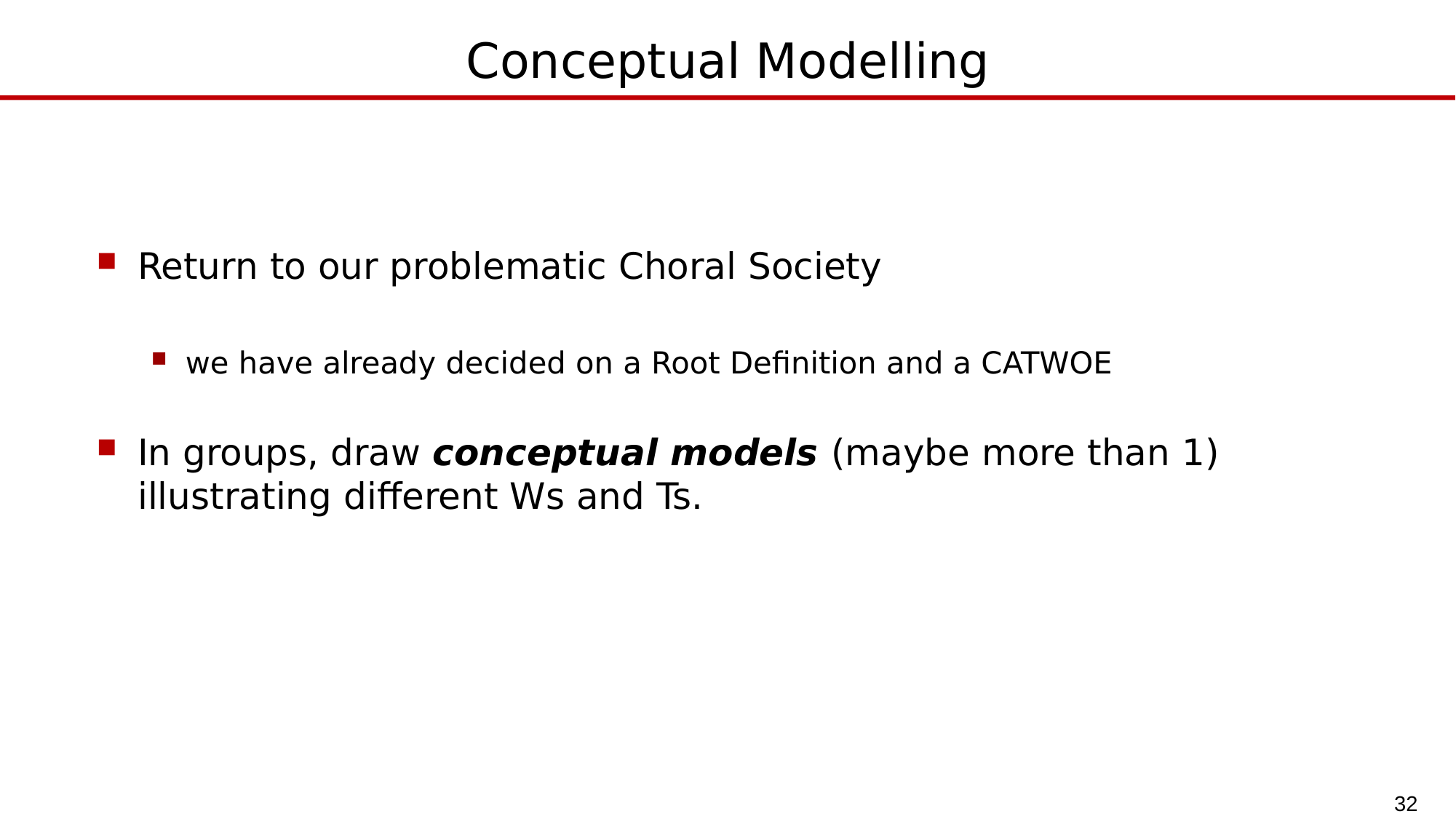

# Conceptual Modelling
Return to our problematic Choral Society

we have already decided on a Root Definition and a CATWOE

In groups, draw conceptual models (maybe more than 1) illustrating different Ws and Ts.
32